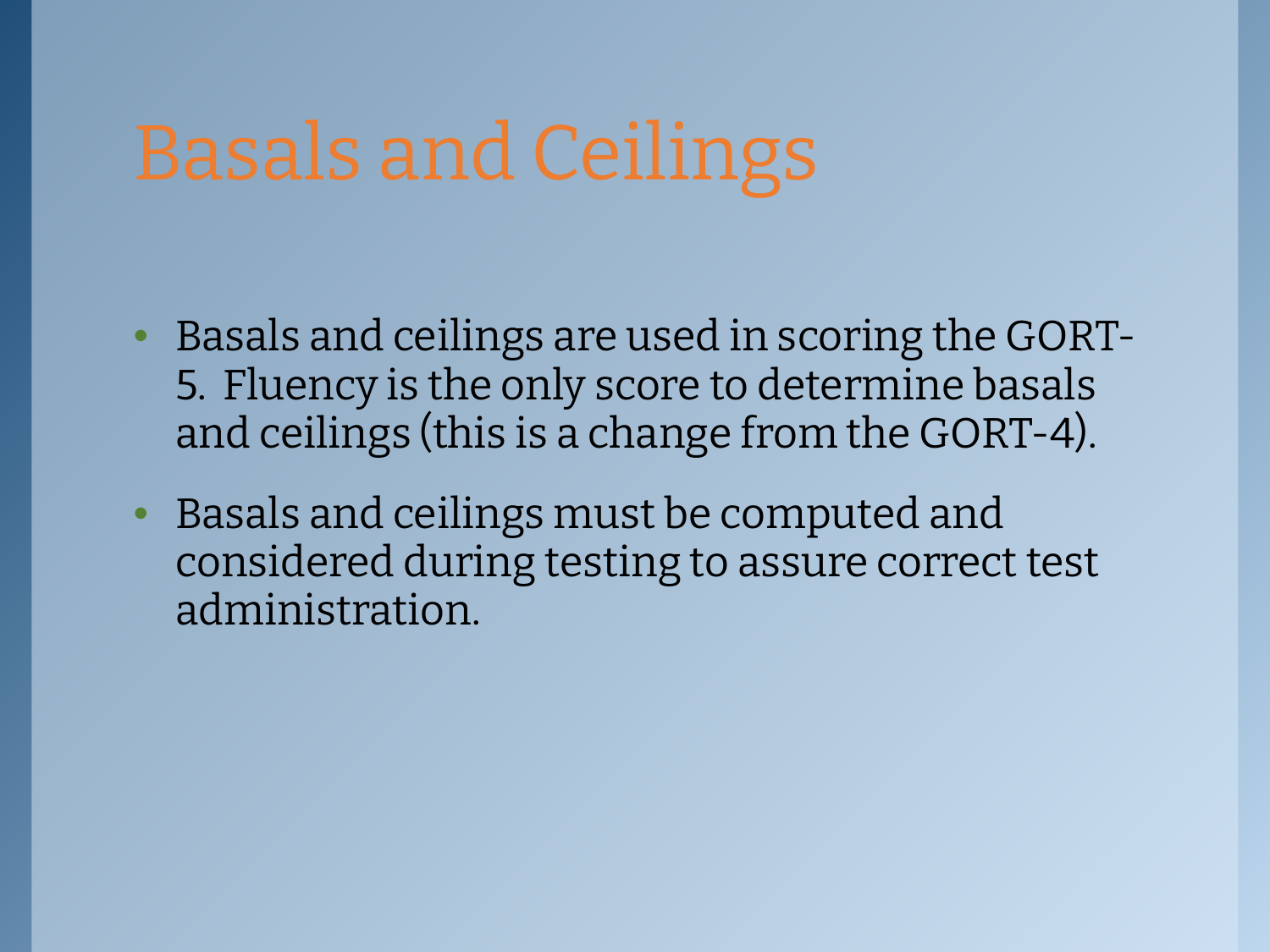

# Basals and Ceilings
Basals and ceilings are used in scoring the GORT-5.  Fluency is the only score to determine basals and ceilings (this is a change from the GORT-4).
Basals and ceilings must be computed and considered during testing to assure correct test administration.